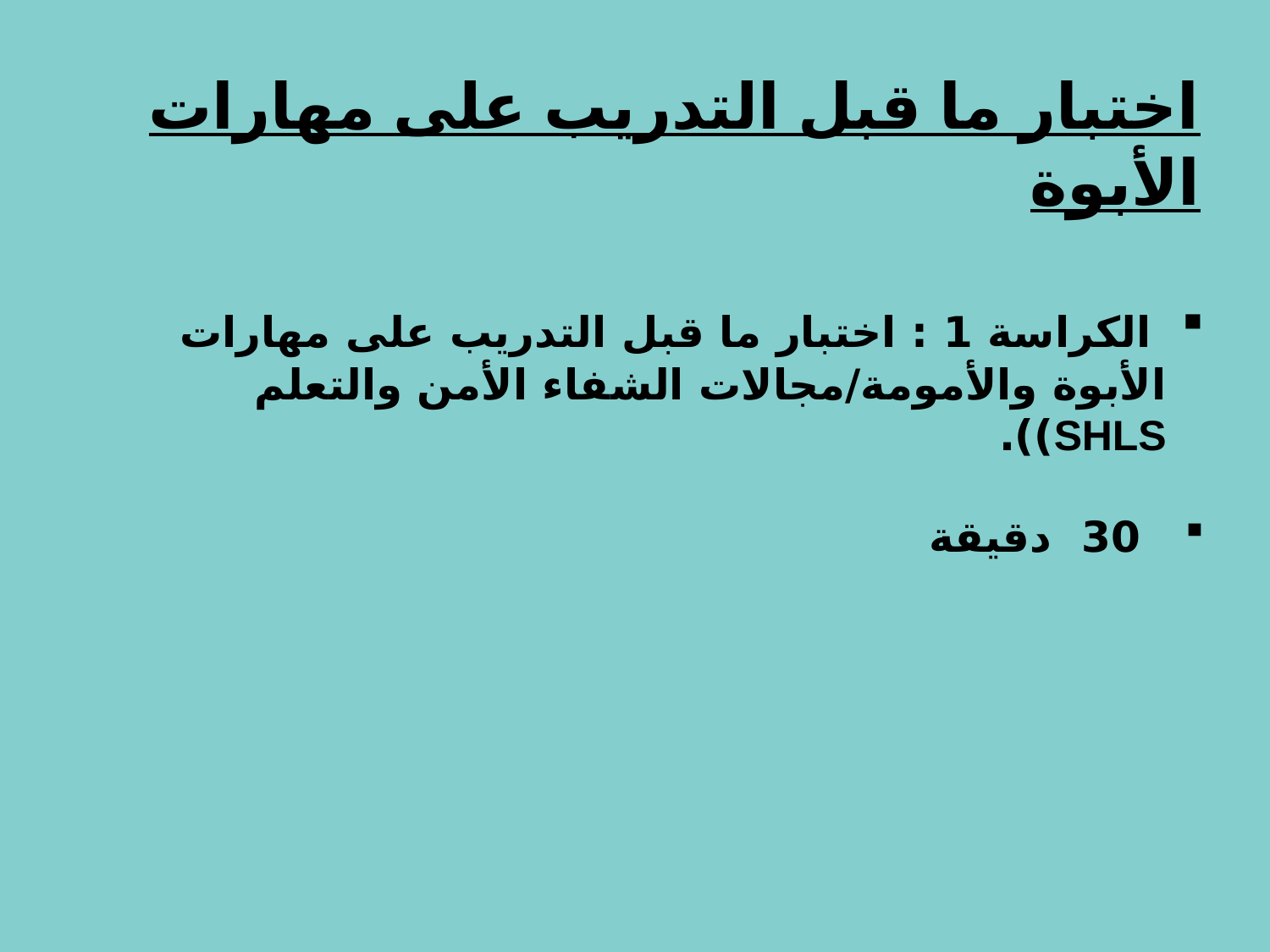

# اختبار ما قبل التدريب على مهارات الأبوة

 الكراسة 1 : اختبار ما قبل التدريب على مهارات الأبوة والأمومة/مجالات الشفاء الأمن والتعلم SHLS)).

   30  دقيقة